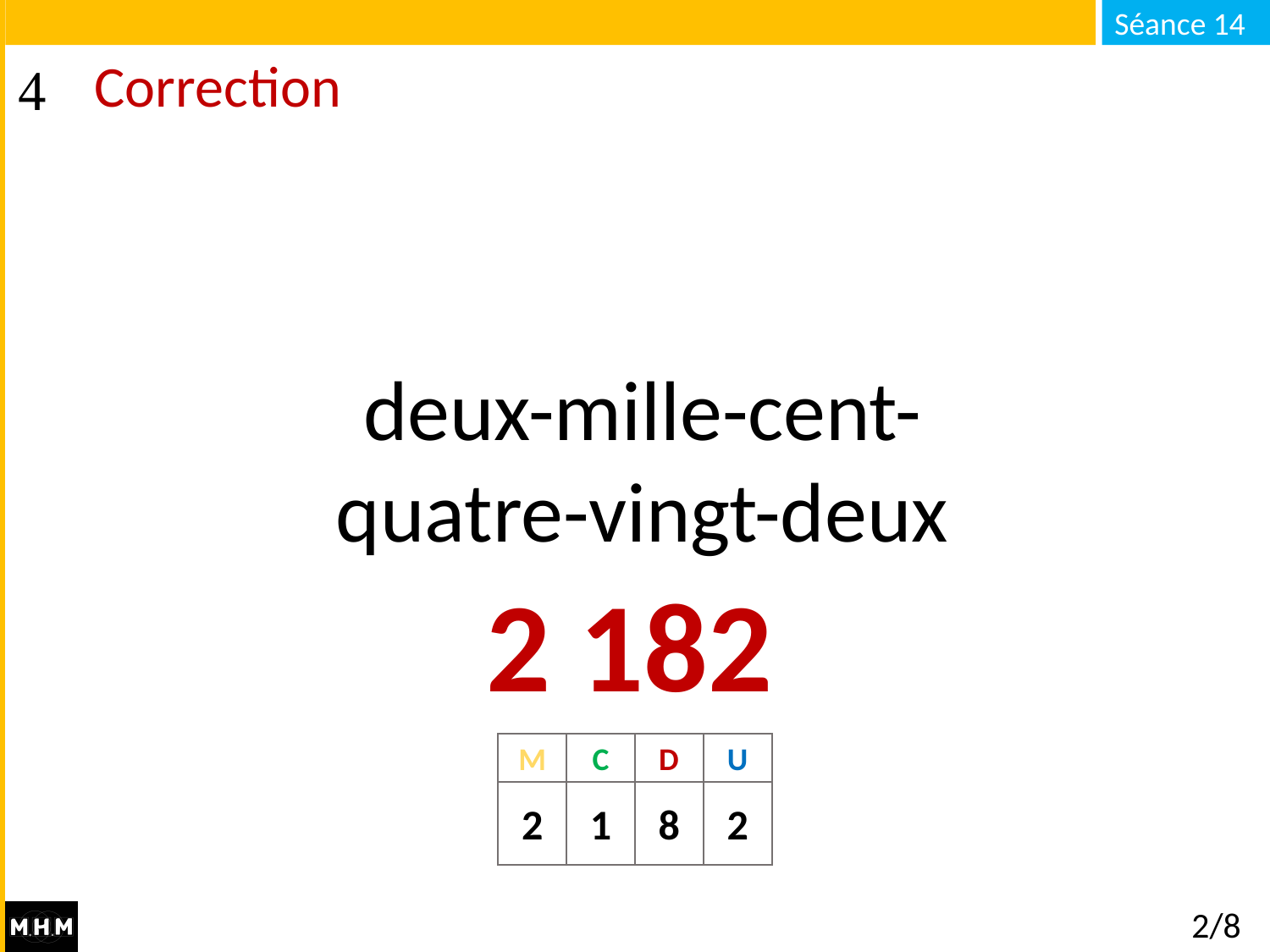

# Correction
deux-mille-cent-
quatre-vingt-deux
2 182
M
C
D
U
2
1
8
2
2/8